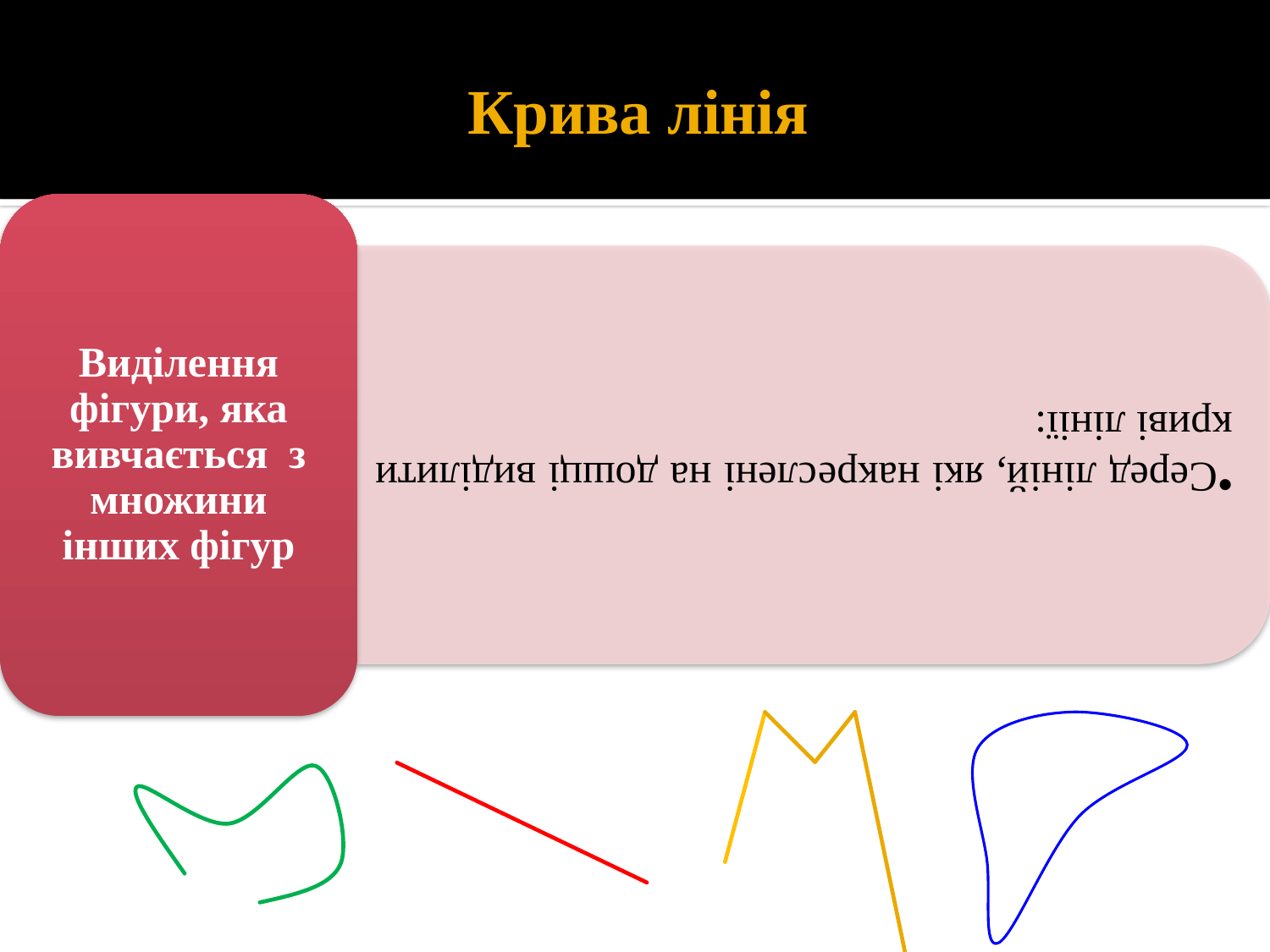

# Крива лінія
Серед ліній, які накреслені на дошці виділити криві лінії:
Виділення фігури, яка вивчається  з множини інших фігур